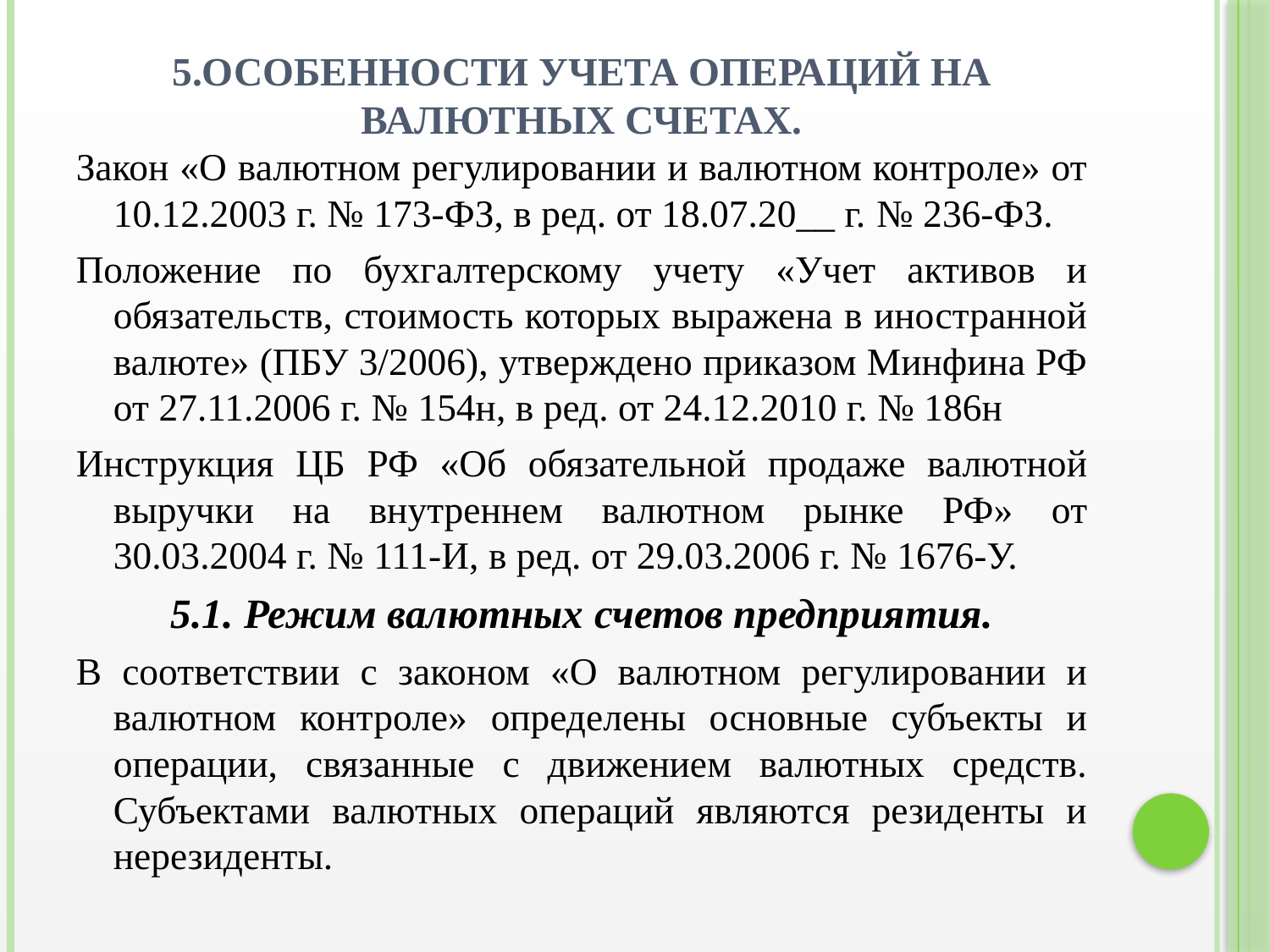

# 5.Особенности учета операций на валютных счетах.
Закон «О валютном регулировании и валютном контроле» от 10.12.2003 г. № 173-ФЗ, в ред. от 18.07.20__ г. № 236-ФЗ.
Положение по бухгалтерскому учету «Учет активов и обязательств, стоимость которых выражена в иностранной валюте» (ПБУ 3/2006), утверждено приказом Минфина РФ от 27.11.2006 г. № 154н, в ред. от 24.12.2010 г. № 186н
Инструкция ЦБ РФ «Об обязательной продаже валютной выручки на внутреннем валютном рынке РФ» от 30.03.2004 г. № 111-И, в ред. от 29.03.2006 г. № 1676-У.
5.1. Режим валютных счетов предприятия.
В соответствии с законом «О валютном регулировании и валютном контроле» определены основные субъекты и операции, связанные с движением валютных средств. Субъектами валютных операций являются резиденты и нерезиденты.